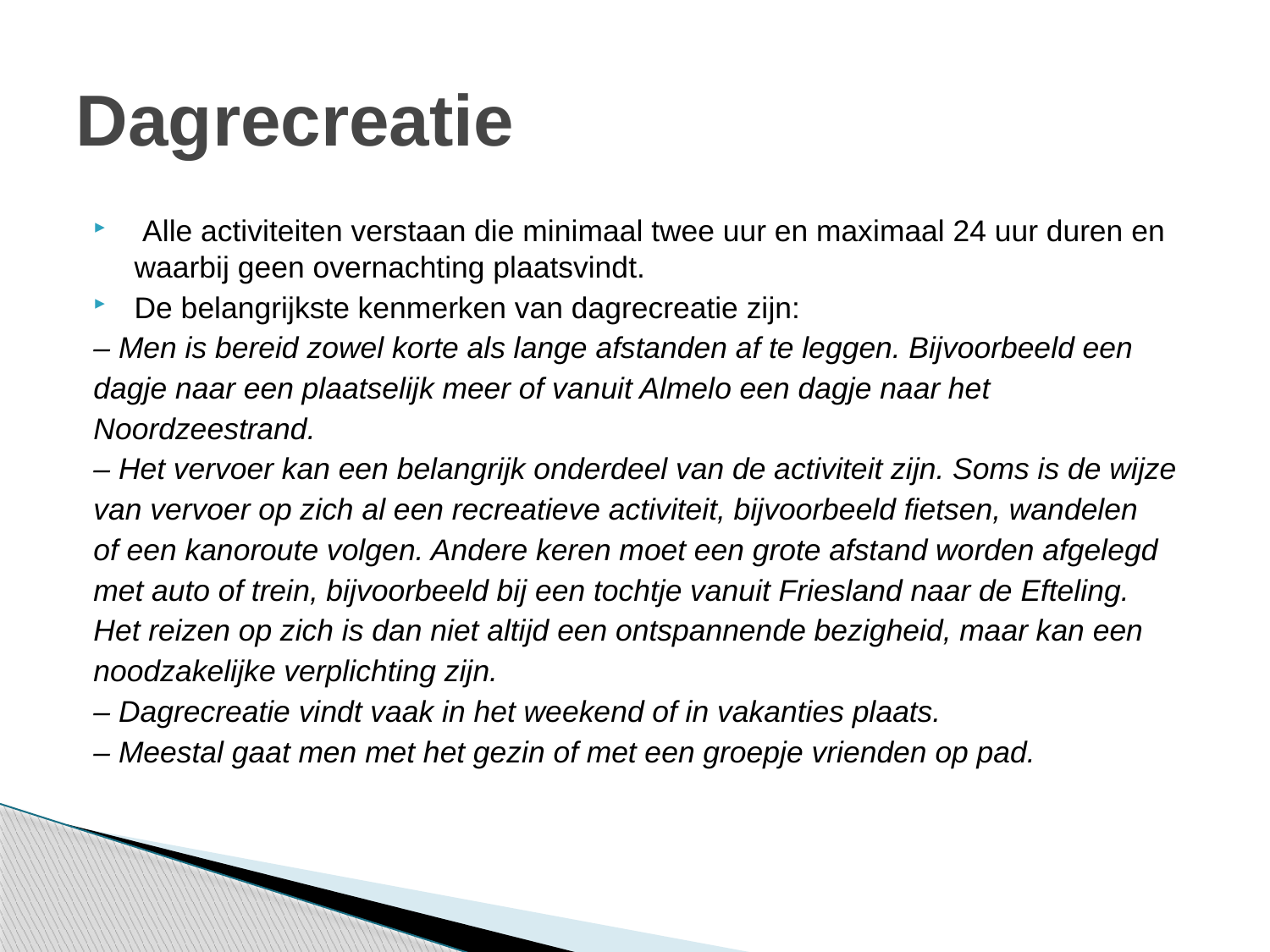

# Dagrecreatie
 Alle activiteiten verstaan die minimaal twee uur en maximaal 24 uur duren en waarbij geen overnachting plaatsvindt.
De belangrijkste kenmerken van dagrecreatie zijn:
– Men is bereid zowel korte als lange afstanden af te leggen. Bijvoorbeeld een
dagje naar een plaatselijk meer of vanuit Almelo een dagje naar het
Noordzeestrand.
– Het vervoer kan een belangrijk onderdeel van de activiteit zijn. Soms is de wijze
van vervoer op zich al een recreatieve activiteit, bijvoorbeeld fietsen, wandelen
of een kanoroute volgen. Andere keren moet een grote afstand worden afgelegd
met auto of trein, bijvoorbeeld bij een tochtje vanuit Friesland naar de Efteling.
Het reizen op zich is dan niet altijd een ontspannende bezigheid, maar kan een
noodzakelijke verplichting zijn.
– Dagrecreatie vindt vaak in het weekend of in vakanties plaats.
– Meestal gaat men met het gezin of met een groepje vrienden op pad.